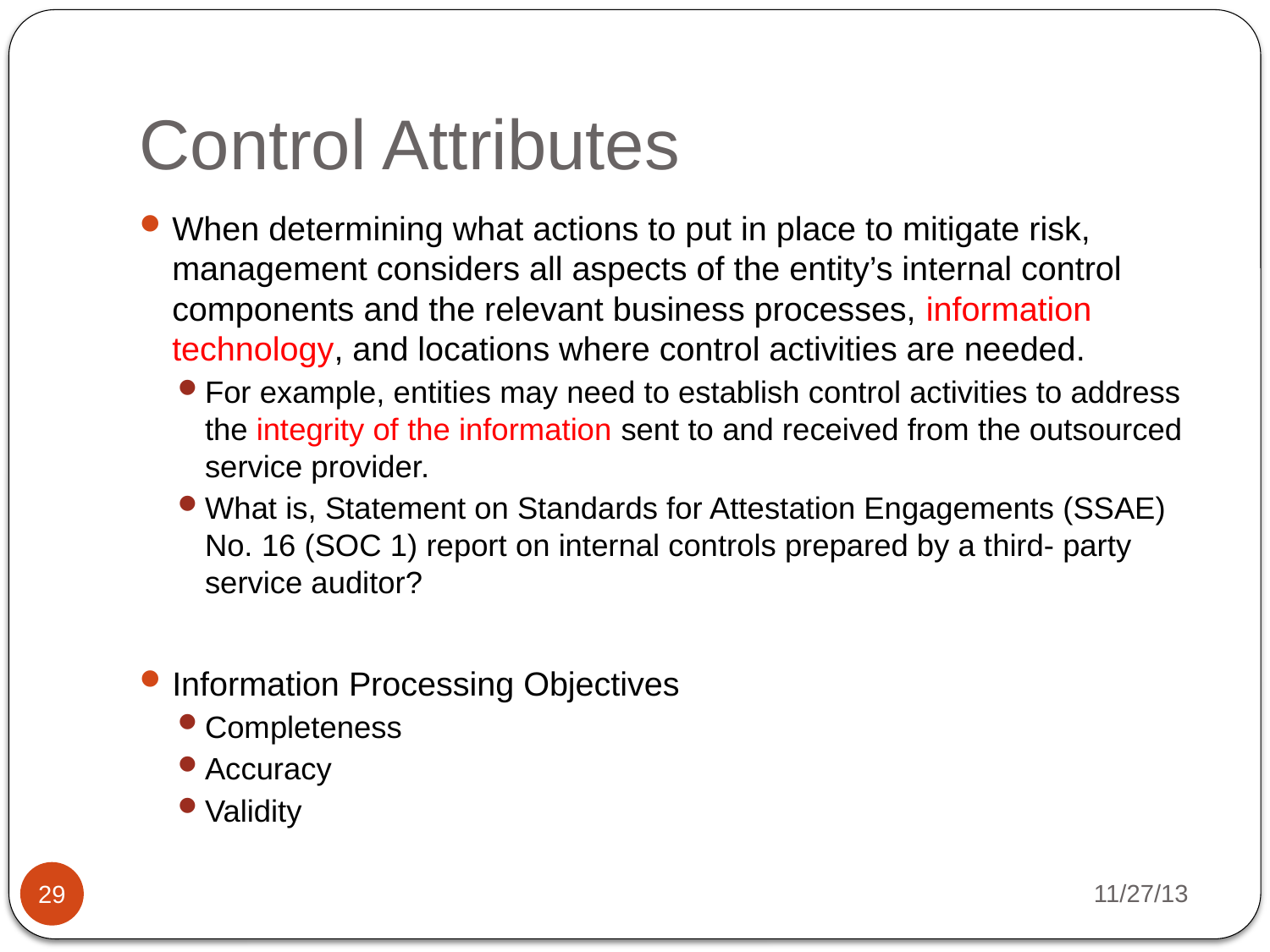

# Control Attributes
When determining what actions to put in place to mitigate risk, management considers all aspects of the entity’s internal control components and the relevant business processes, information technology, and locations where control activities are needed.
For example, entities may need to establish control activities to address the integrity of the information sent to and received from the outsourced service provider.
What is, Statement on Standards for Attestation Engagements (SSAE) No. 16 (SOC 1) report on internal controls prepared by a third- party service auditor?

Information Processing Objectives
Completeness
Accuracy
Validity

11/27/13
29